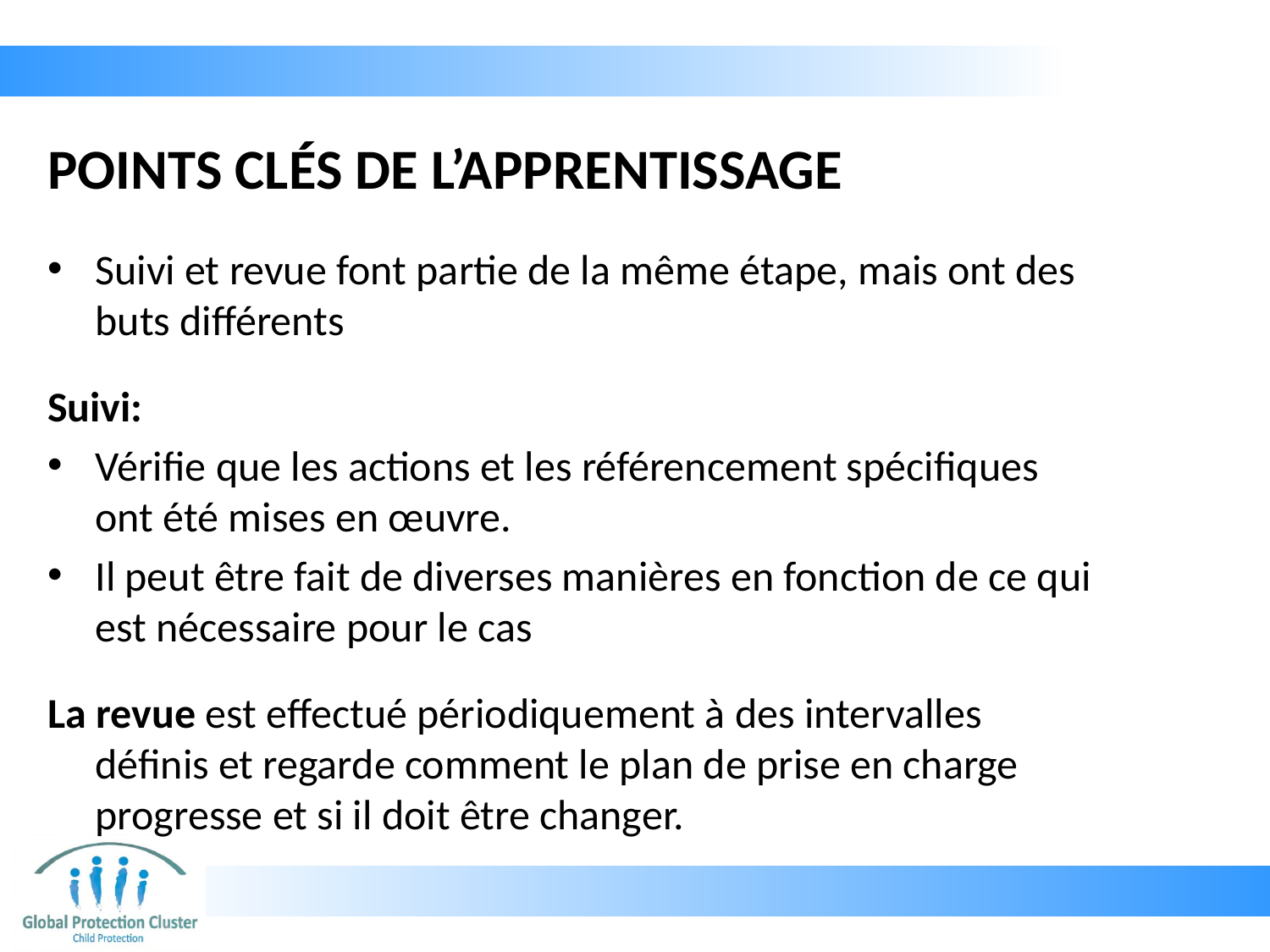

# POINTS CLÉS DE L’APPRENTISSAGE
Suivi et revue font partie de la même étape, mais ont des buts différents

Suivi:
Vérifie que les actions et les référencement spécifiques ont été mises en œuvre.
Il peut être fait de diverses manières en fonction de ce qui est nécessaire pour le cas

La revue est effectué périodiquement à des intervalles définis et regarde comment le plan de prise en charge progresse et si il doit être changer.